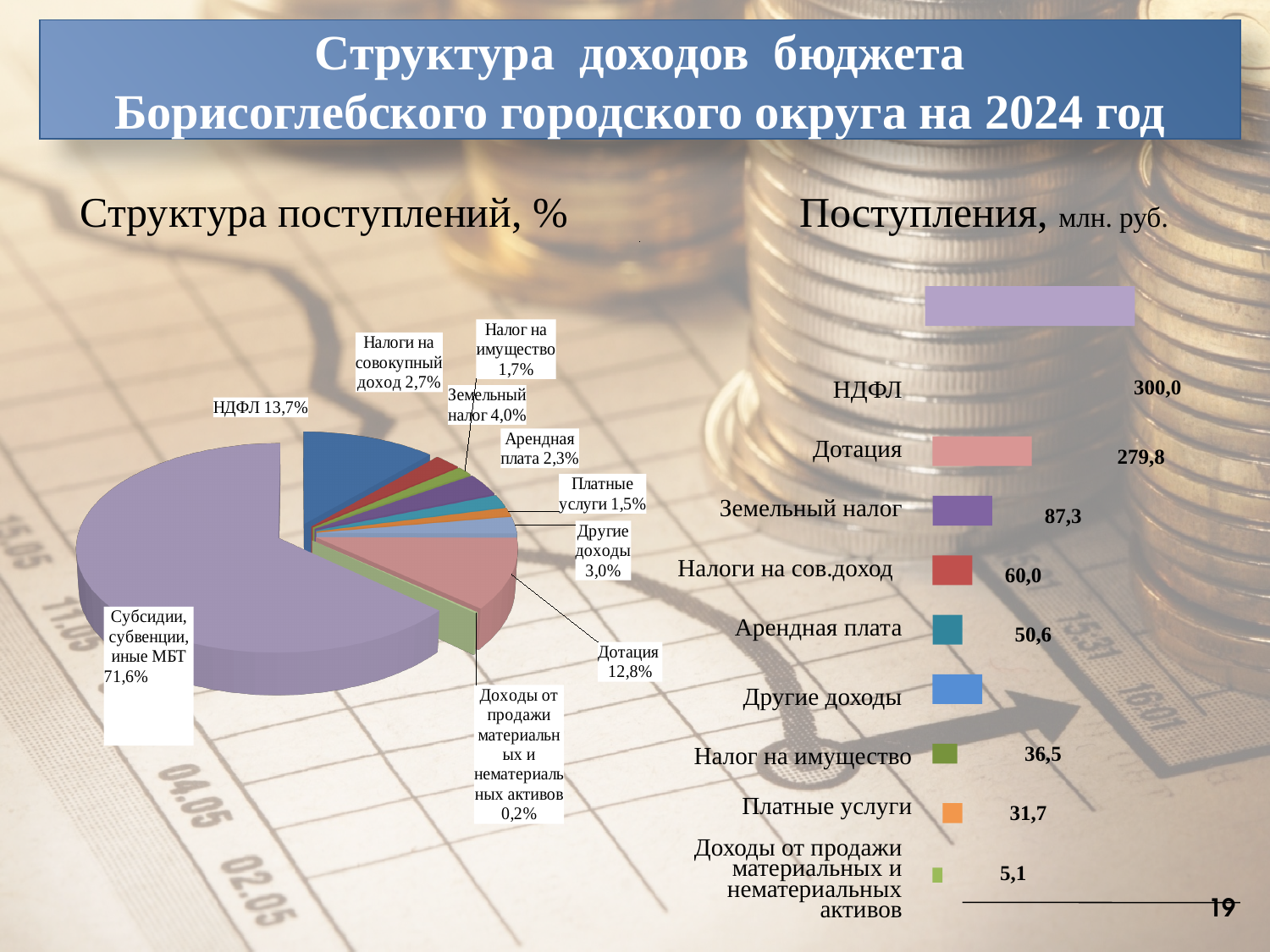

Структура  доходов  бюджета
Борисоглебского городского округа на 2024 год

[unsupported chart]

Структура поступлений, %
Поступления, млн. руб.

### Chart

| Category |
|---|
НДФЛ
300,0
Дотация

279,8
Земельный налог

87,3
Налоги на сов.доход

60,0
Арендная плата

50,6

Другие доходы

Налог на имущество
36,5

Платные услуги
31,7

Доходы от продажи материальных и нематериальных активов
5,1

19